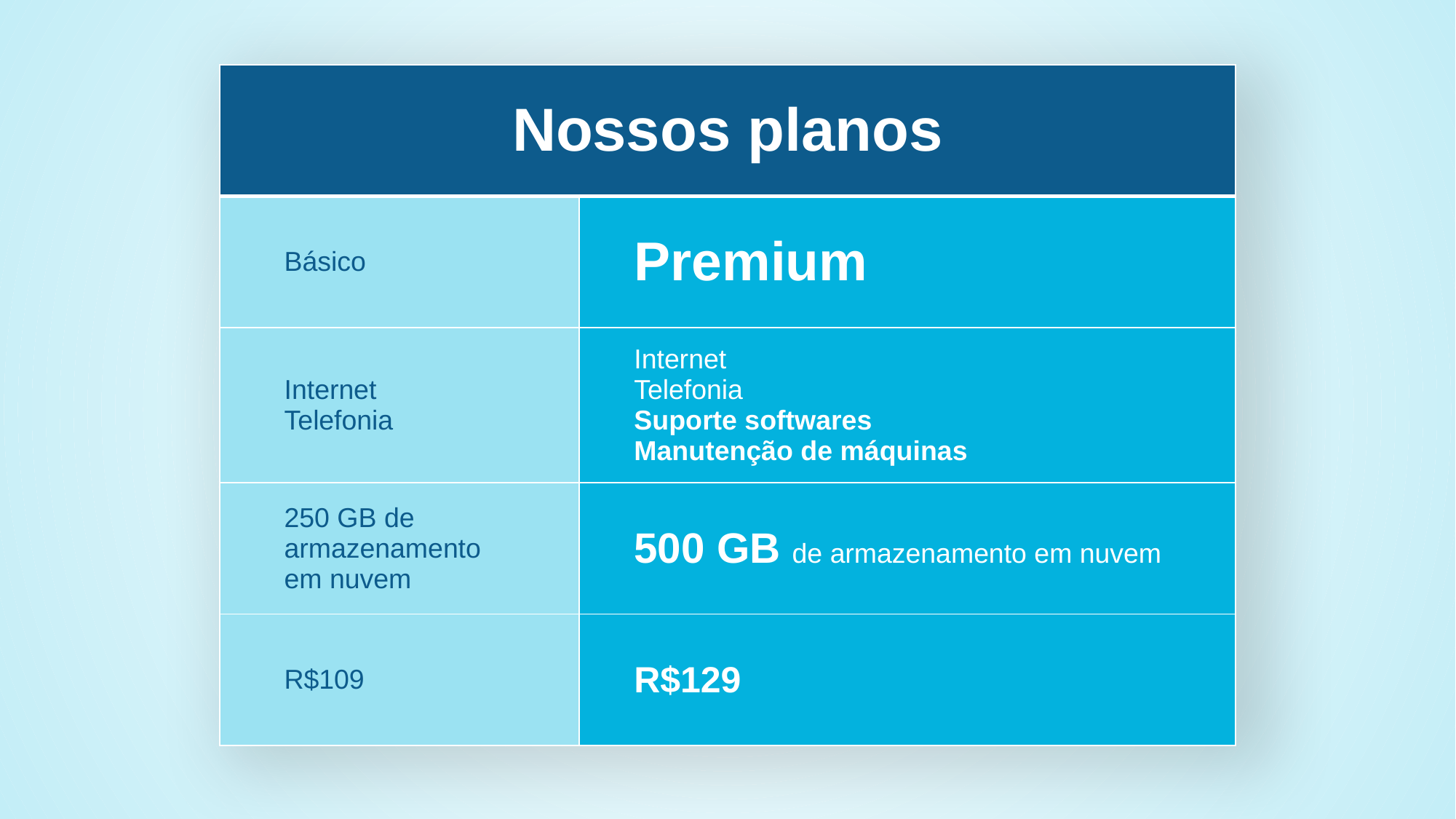

| Nossos planos |  |
| --- | --- |
| Básico | Premium |
| Internet Telefonia | Internet Telefonia Suporte softwares Manutenção de máquinas |
| 250 GB de armazenamento em nuvem | 500 GB de armazenamento em nuvem |
| R$109 | R$129 |